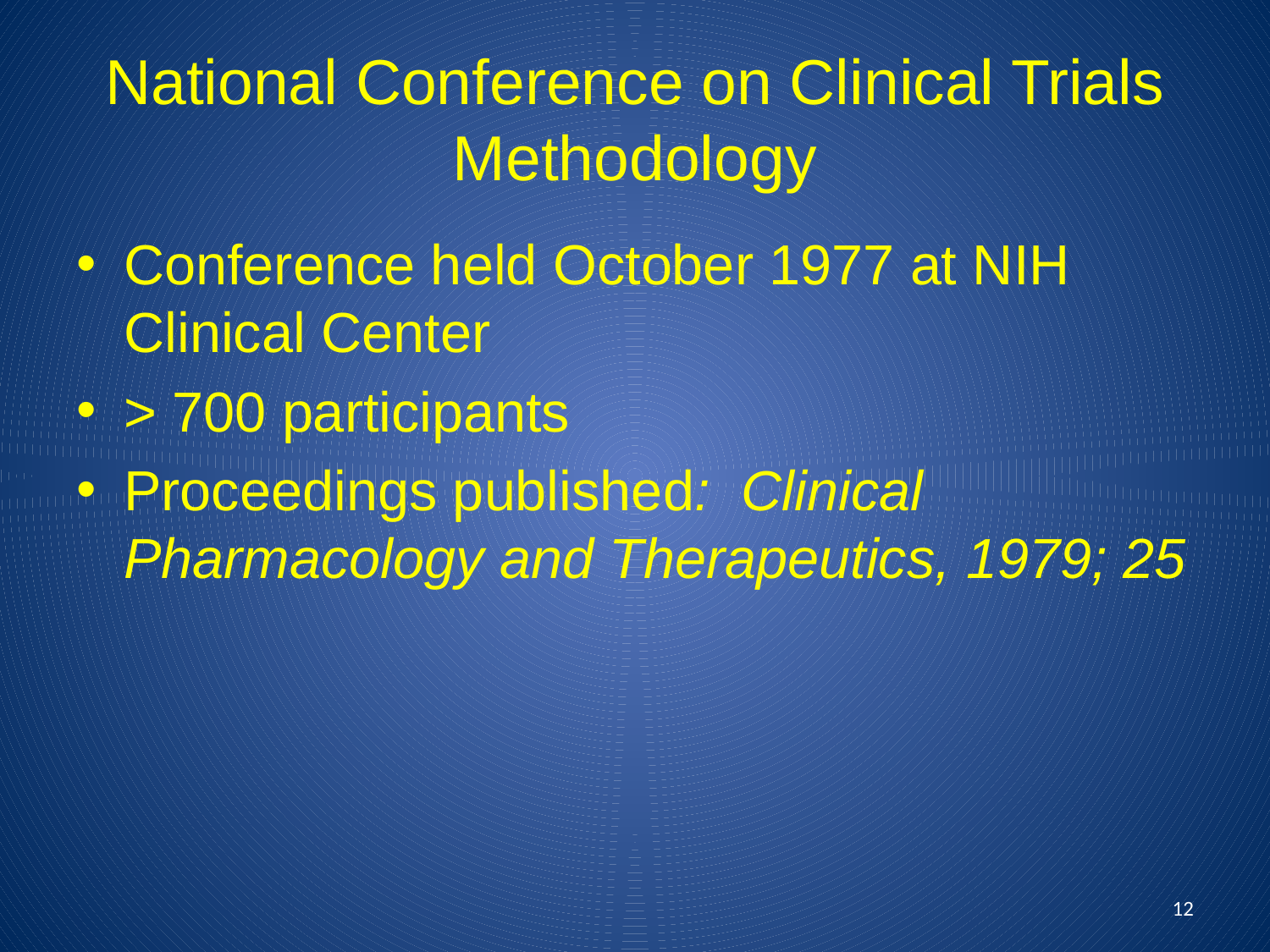

# National Conference on Clinical Trials Methodology
Conference held October 1977 at NIH Clinical Center
> 700 participants
Proceedings published:  Clinical Pharmacology and Therapeutics, 1979; 25

12